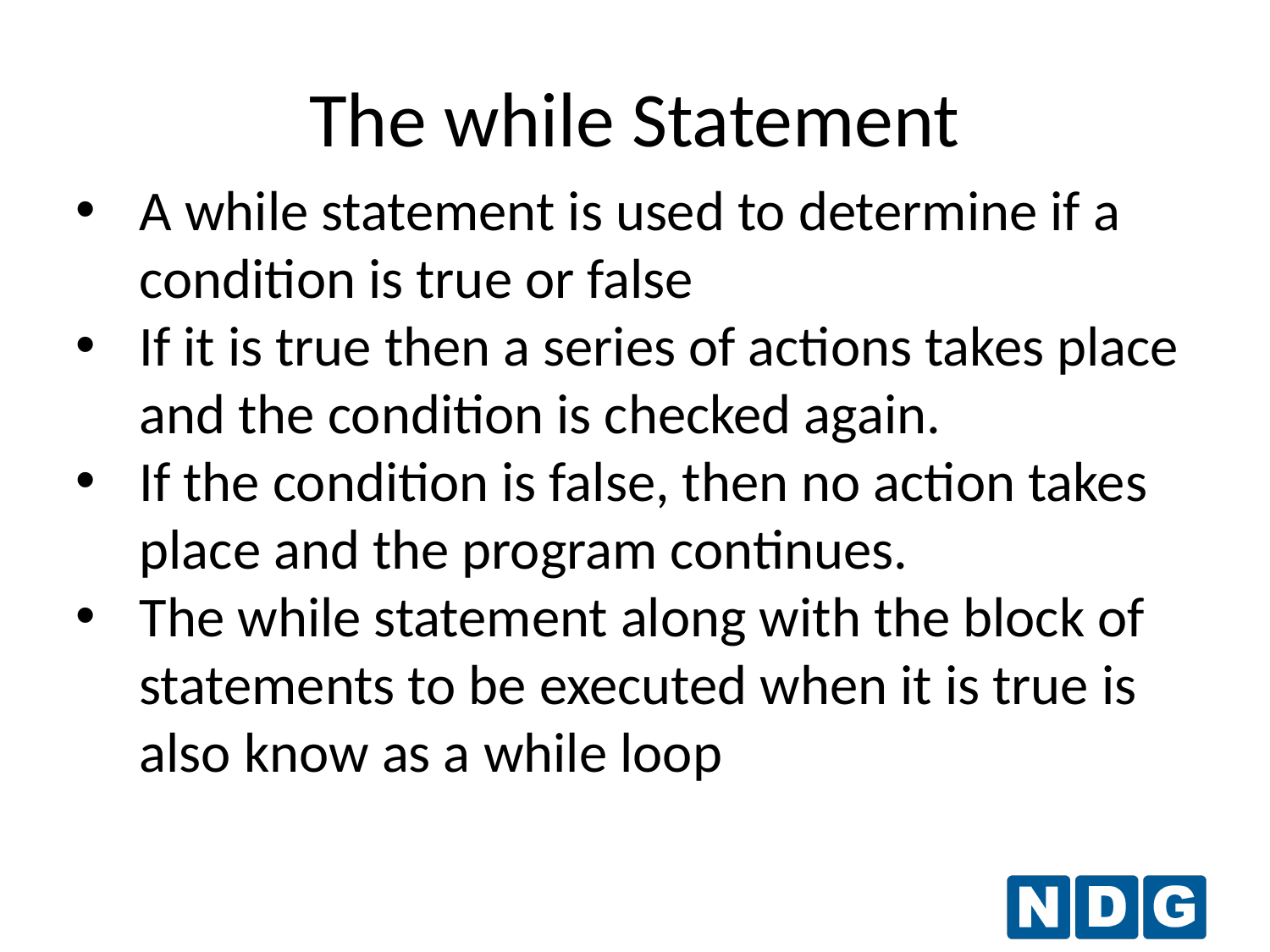

The while Statement
A while statement is used to determine if a condition is true or false
If it is true then a series of actions takes place and the condition is checked again.
If the condition is false, then no action takes place and the program continues.
The while statement along with the block of statements to be executed when it is true is also know as a while loop